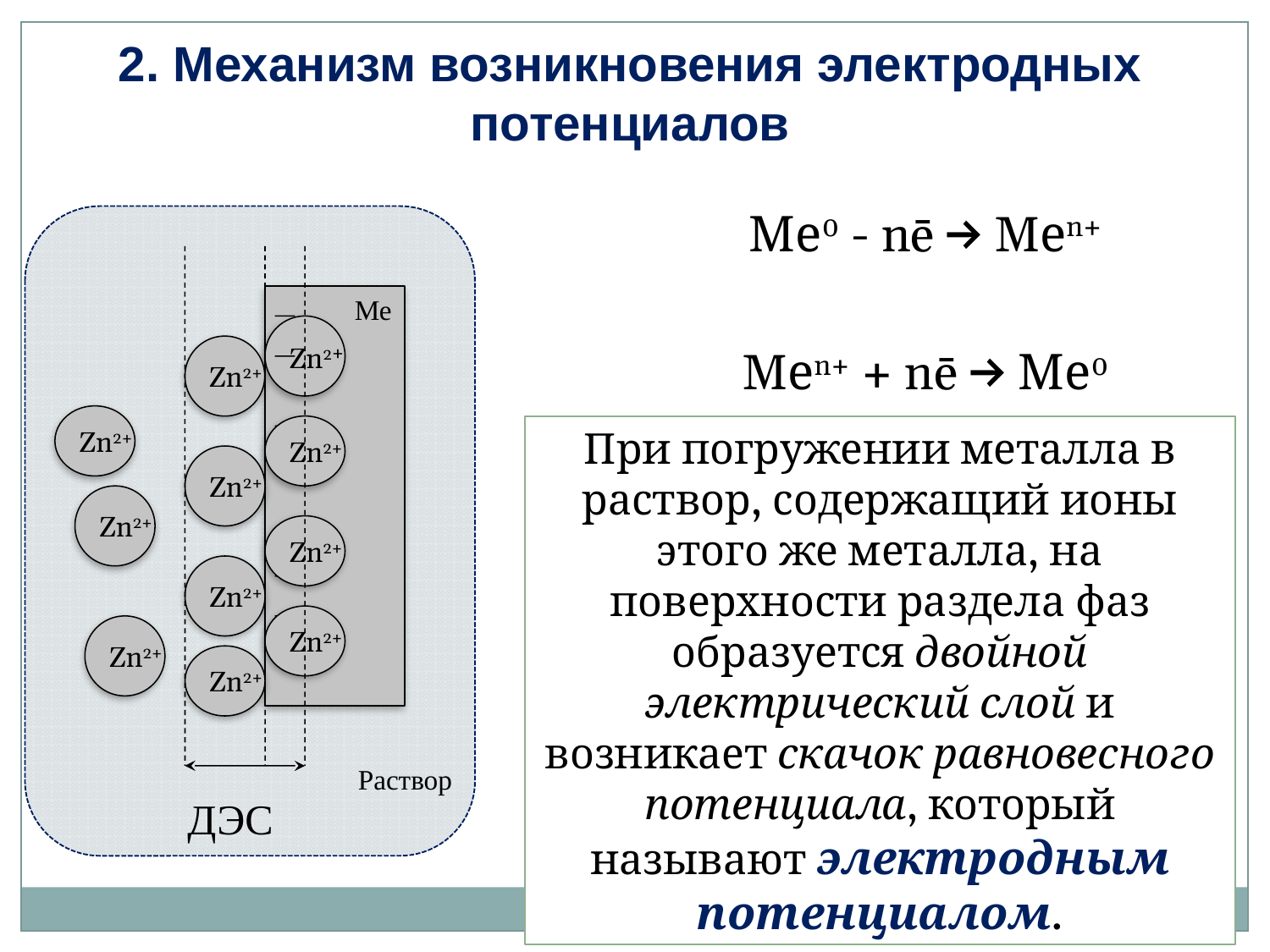

2. Механизм возникновения электродных потенциалов
Ме0 - nē → Mеn+

Mеn+ + nē → Ме0

Ме
Zn2+

Zn2+

Zn2+
Zn2+
При погружении металла в раствор, содержащий ионы этого же металла, на поверхности раздела фаз образуется двойной электрический слой и возникает скачок равновесного потенциала, который называют электродным потенциалом.

Zn2+

Zn2+
Zn2+

Zn2+

Zn2+
Zn2+

Zn2+

Раствор

ДЭС
16